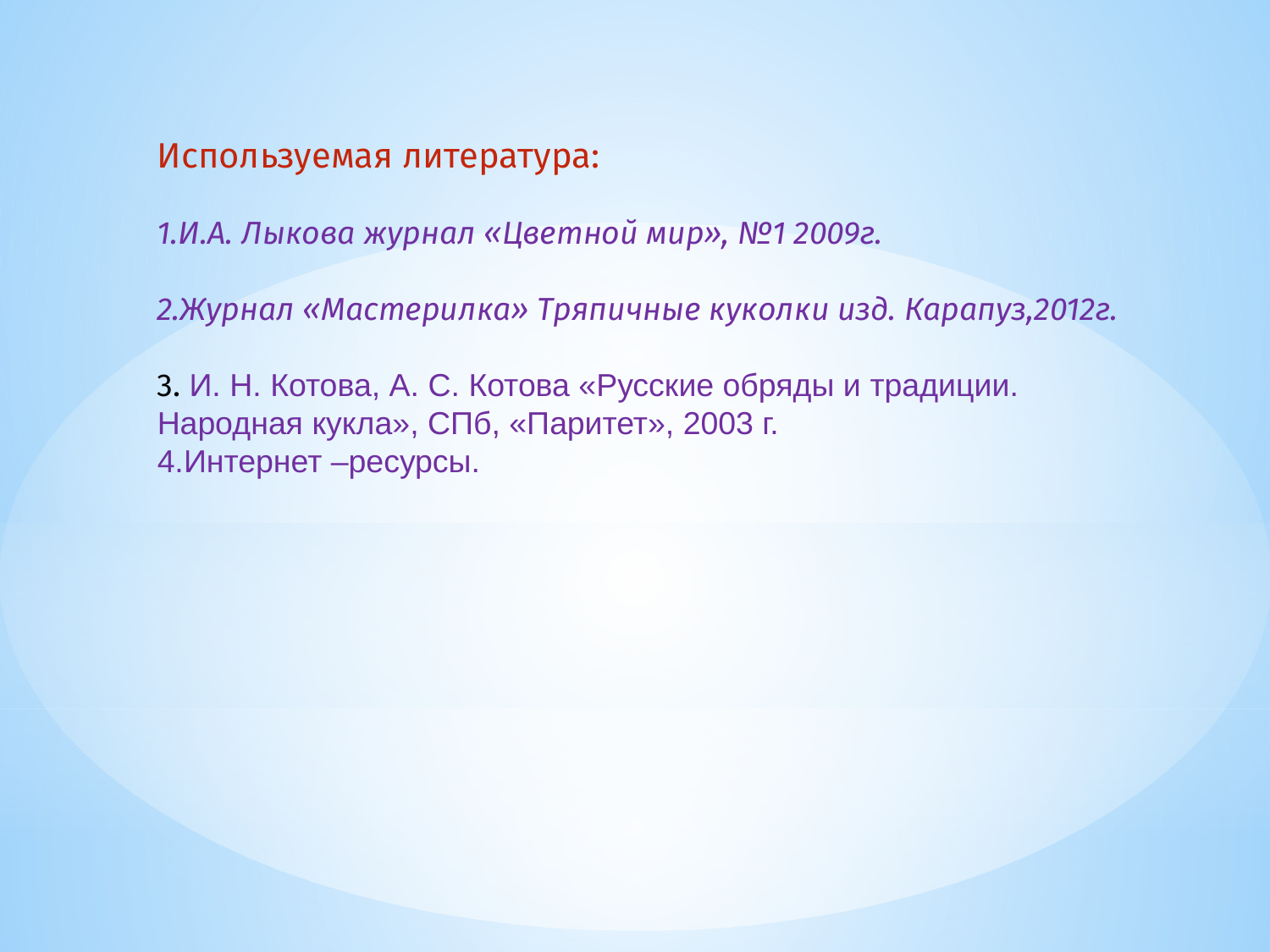

Используемая литература:

1.И.А. Лыкова журнал «Цветной мир», №1 2009г.

2.Журнал «Мастерилка» Тряпичные куколки изд. Карапуз,2012г.

3. И. Н. Котова, А. С. Котова «Русские обряды и традиции. Народная кукла», СПб, «Паритет», 2003 г.
4.Интернет –ресурсы.